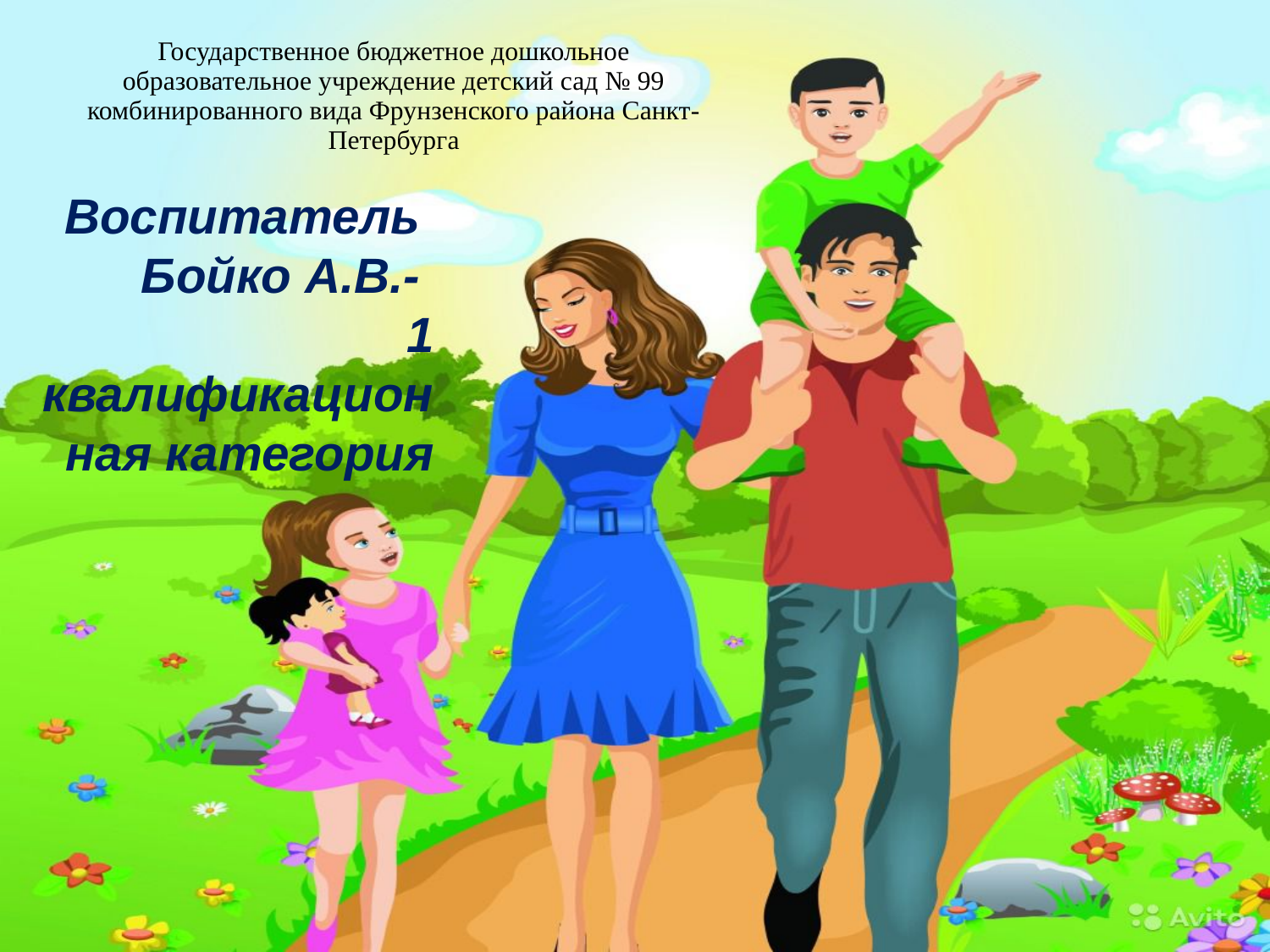

# Государственное бюджетное дошкольное образовательное учреждение детский сад № 99 комбинированного вида Фрунзенского района Санкт-Петербурга
Воспитатель
Бойко А.В.-
1 квалификационная категория